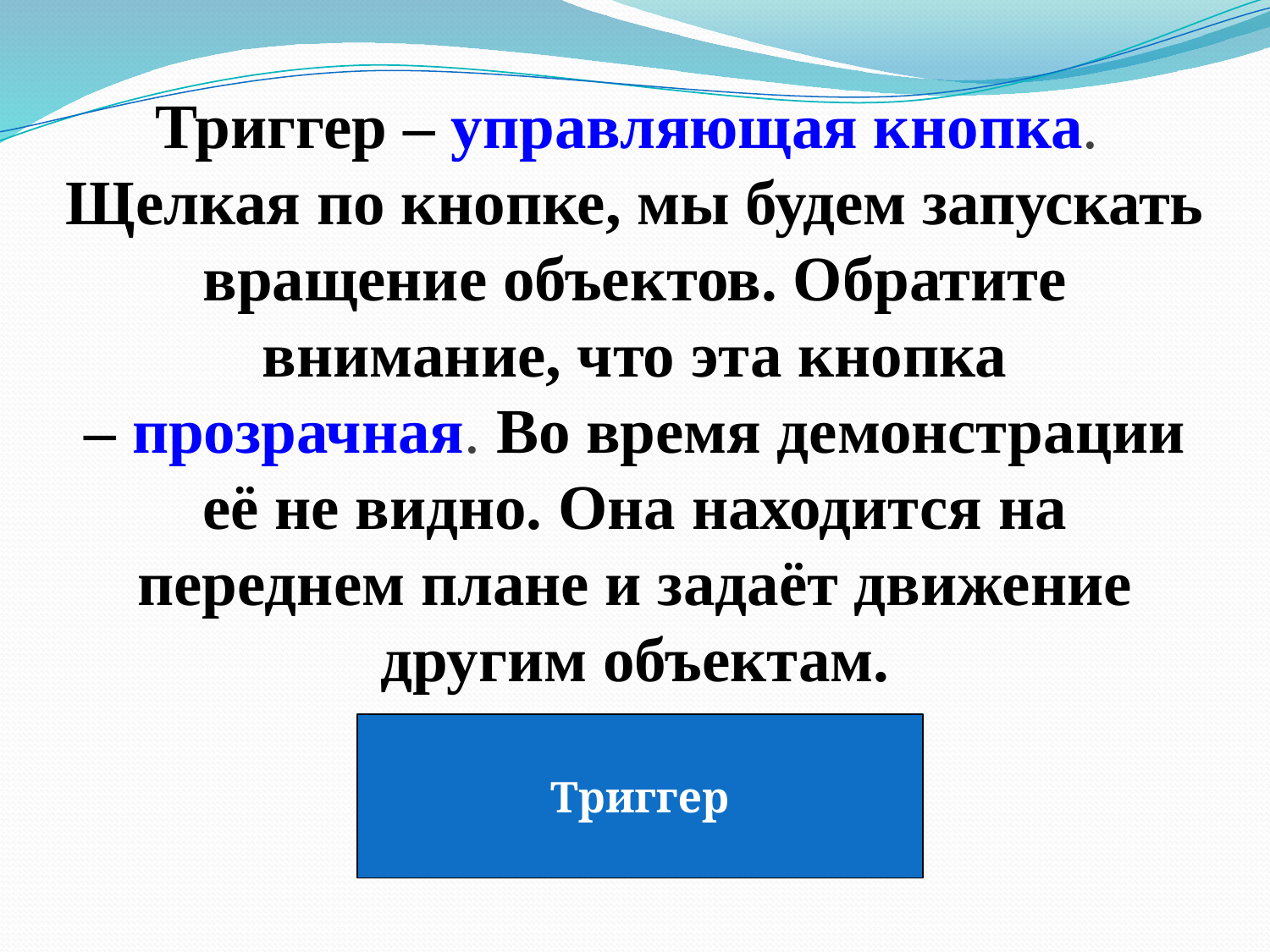

# Триггер – управляющая кнопка. Щелкая по кнопке, мы будем запускать вращение объектов. Обратите внимание, что эта кнопка – прозрачная. Во время демонстрации её не видно. Она находится на переднем плане и задаёт движение другим объектам.
Триггер